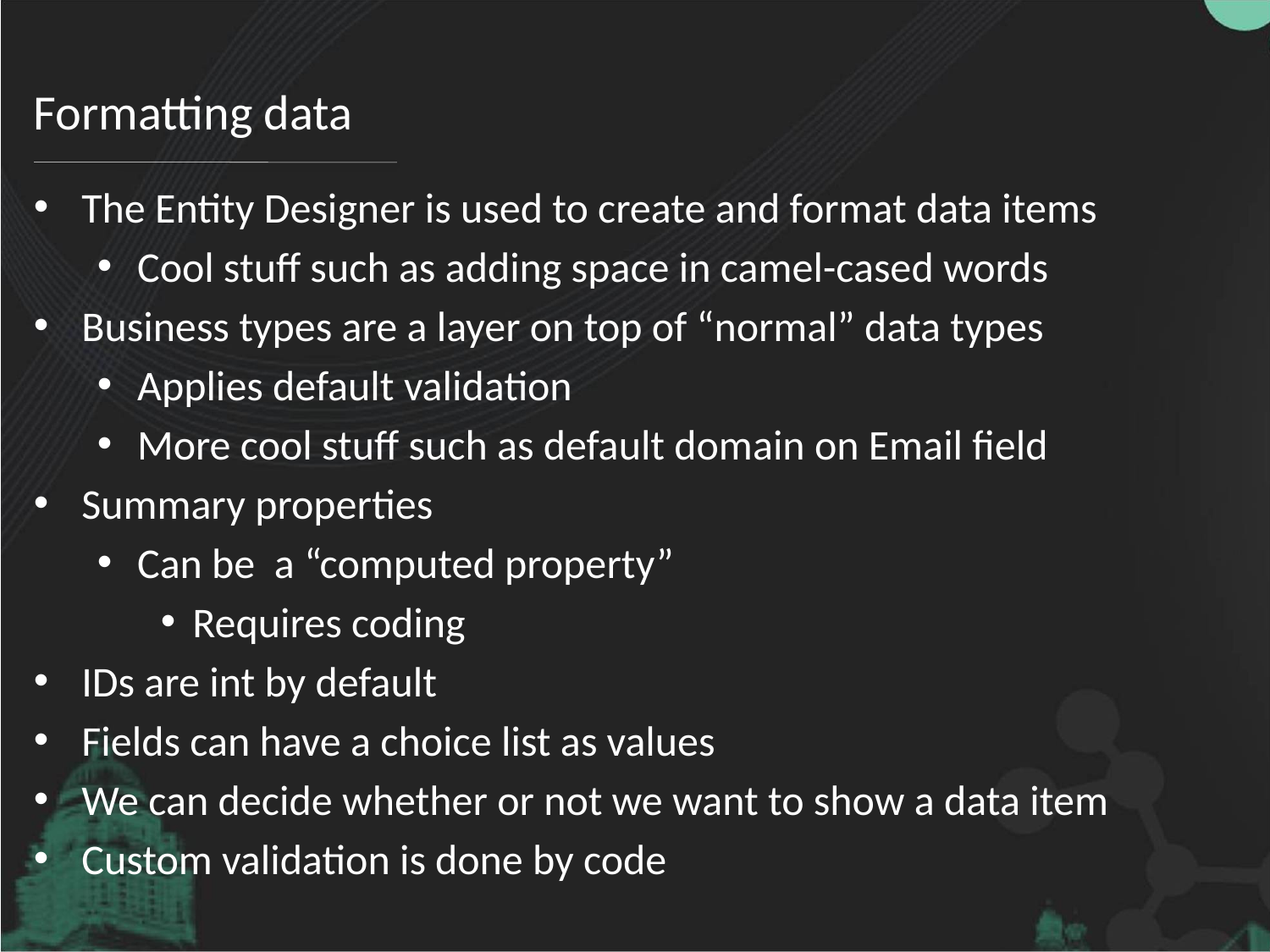

# Formatting data
The Entity Designer is used to create and format data items
Cool stuff such as adding space in camel-cased words
Business types are a layer on top of “normal” data types
Applies default validation
More cool stuff such as default domain on Email field
Summary properties
Can be  a “computed property”
Requires coding
IDs are int by default
Fields can have a choice list as values
We can decide whether or not we want to show a data item
Custom validation is done by code